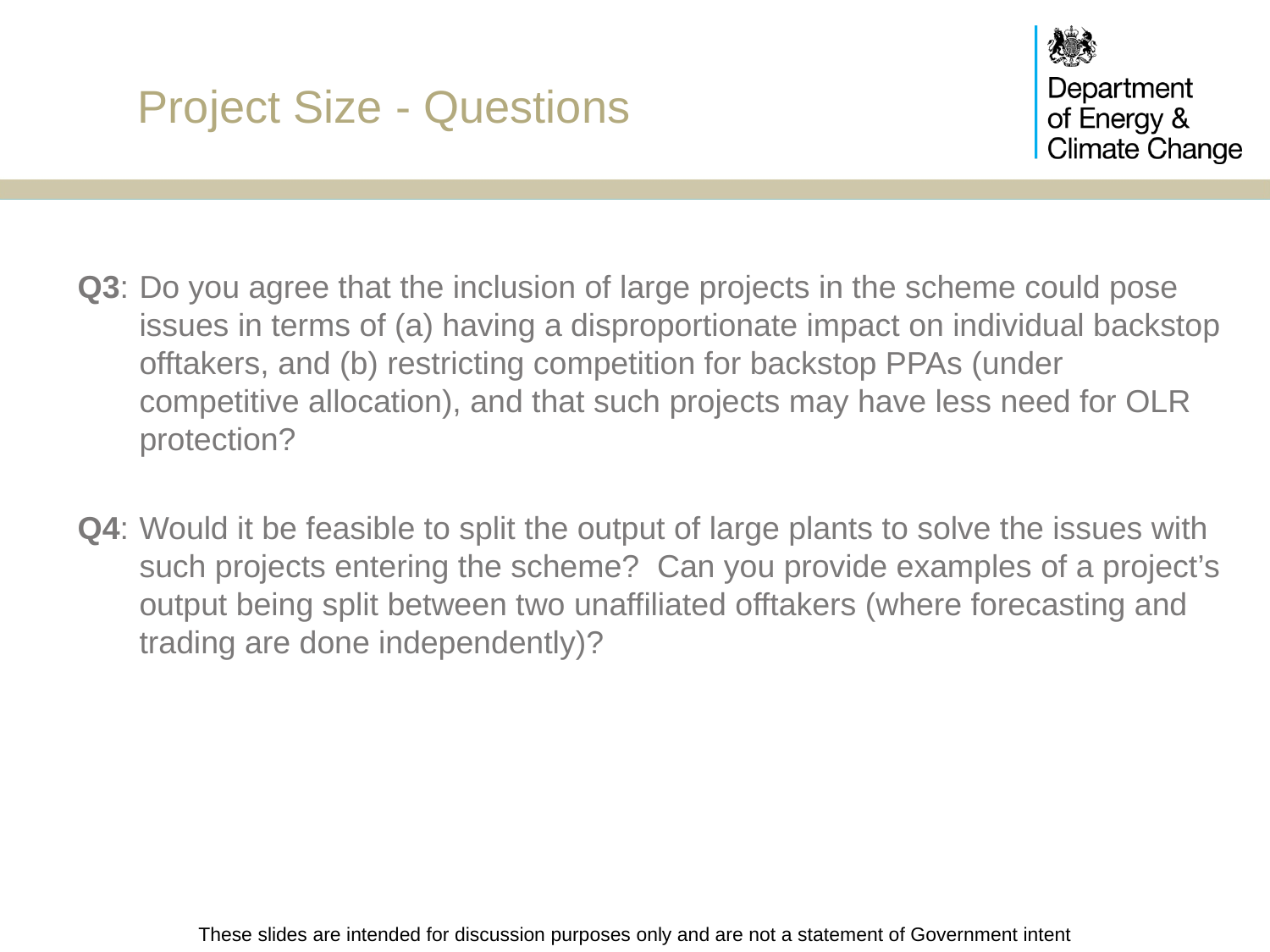

# Project Size - Questions

Q3: 	Do you agree that the inclusion of large projects in the scheme could pose issues in terms of (a) having a disproportionate impact on individual backstop offtakers, and (b) restricting competition for backstop PPAs (under competitive allocation), and that such projects may have less need for OLR protection?

Q4: 	Would it be feasible to split the output of large plants to solve the issues with such projects entering the scheme?  Can you provide examples of a project’s output being split between two unaffiliated offtakers (where forecasting and trading are done independently)?

These slides are intended for discussion purposes only and are not a statement of Government intent